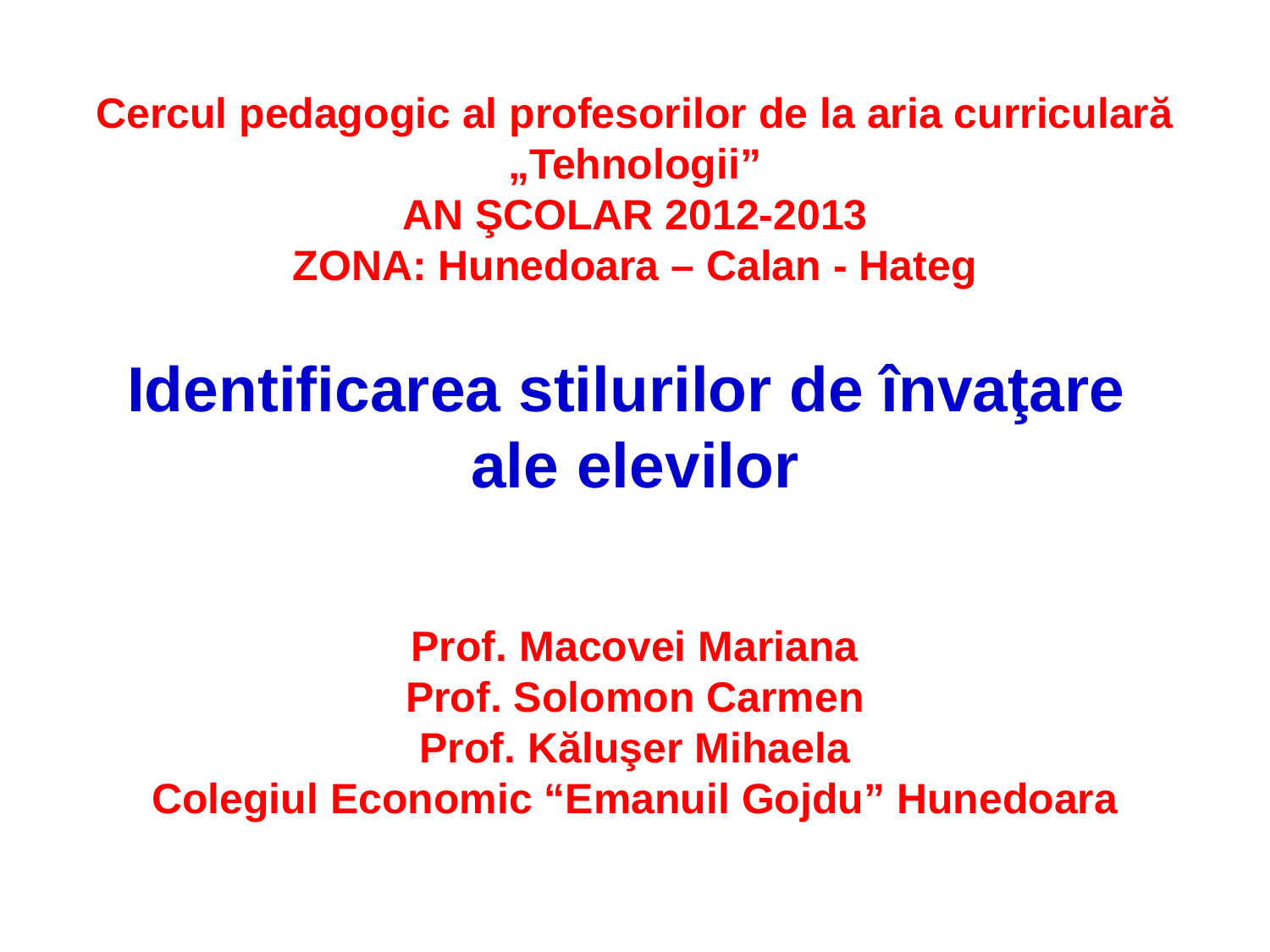

Cercul pedagogic al profesorilor de la aria curriculară „Tehnologii”
AN ŞCOLAR 2012-2013
ZONA: Hunedoara – Calan - Hateg

Identificarea stilurilor de învaţare
ale elevilor

Prof. Macovei Mariana
Prof. Solomon Carmen
Prof. Kăluşer Mihaela
Colegiul Economic “Emanuil Gojdu” Hunedoara